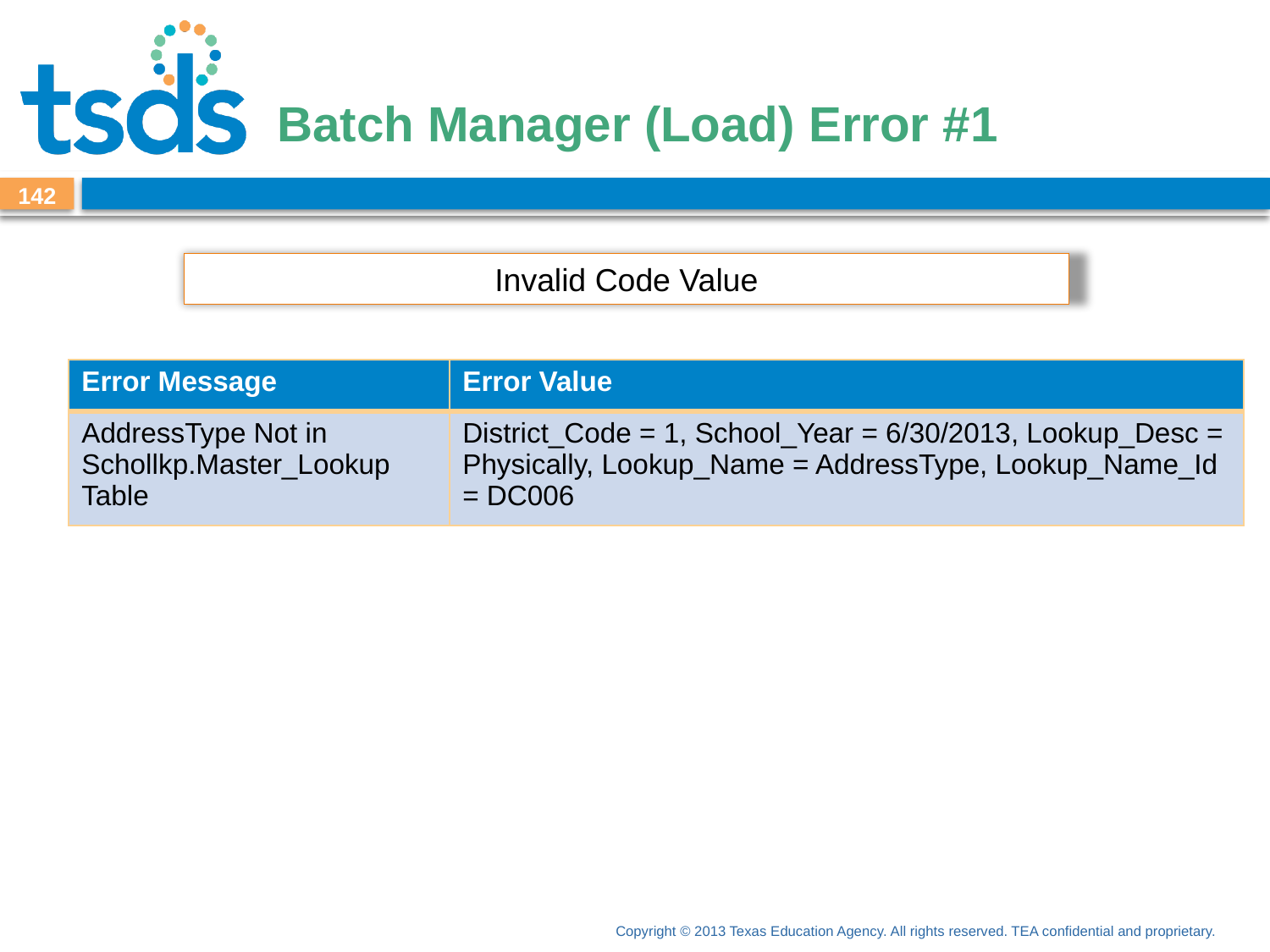

# Batch Manager (Load) Error #1

142
Invalid Code Value
| Error Message | Error Value |
| --- | --- |
| AddressType Not in Schollkp.Master\_Lookup Table | District\_Code = 1, School\_Year = 6/30/2013, Lookup\_Desc = Physically, Lookup\_Name = AddressType, Lookup\_Name\_Id = DC006 |